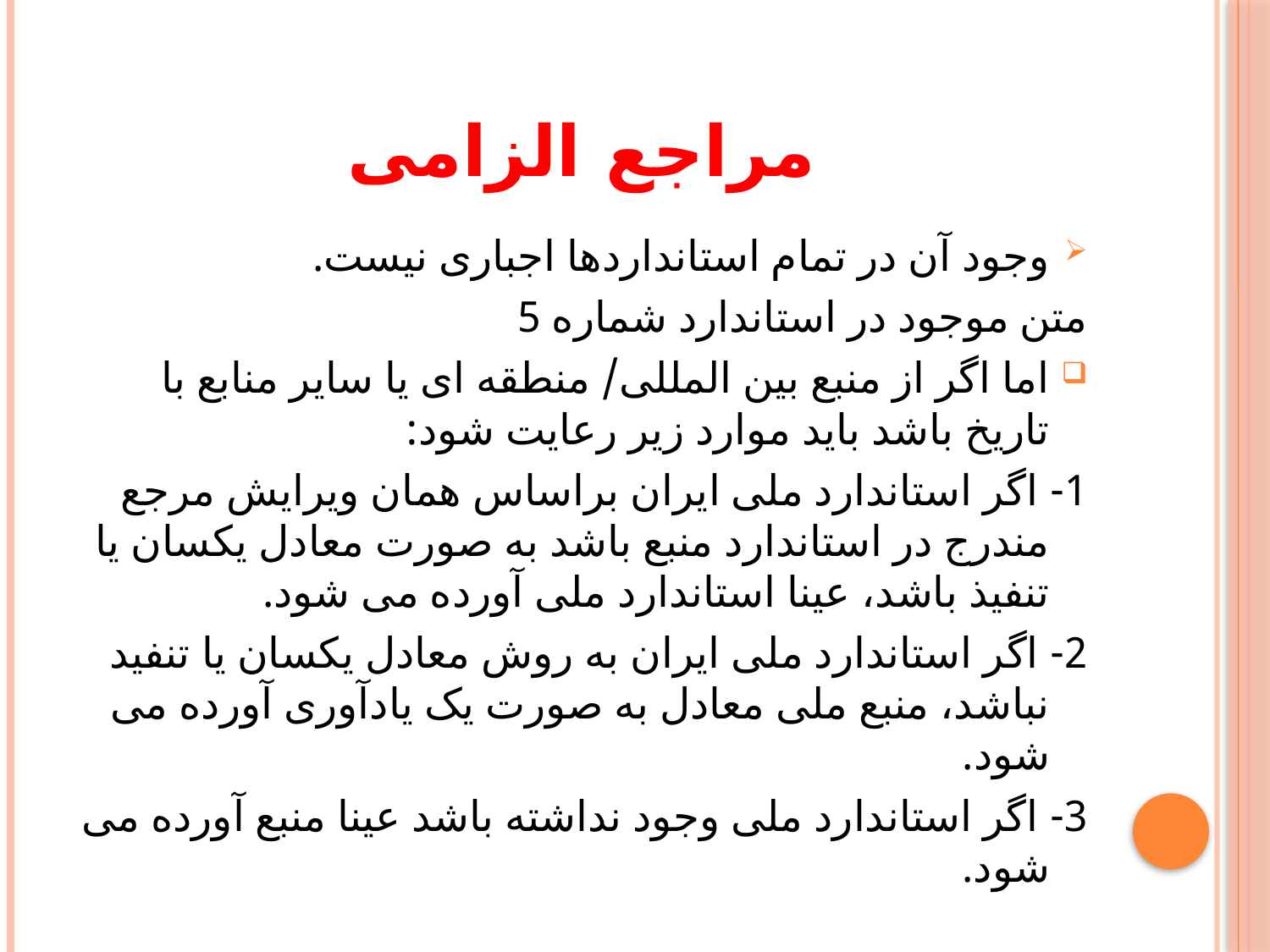

# مراجع الزامی
وجود آن در تمام استانداردها اجباری نیست.
متن موجود در استاندارد شماره 5
اما اگر از منبع بین المللی/ منطقه ای یا سایر منابع با تاریخ باشد باید موارد زیر رعایت شود:
1- اگر استاندارد ملی ایران براساس همان ویرایش مرجع مندرج در استاندارد منبع باشد به صورت معادل یکسان یا تنفیذ باشد، عینا استاندارد ملی آورده می شود.
2- اگر استاندارد ملی ایران به روش معادل یکسان یا تنفید نباشد، منبع ملی معادل به صورت یک یادآوری آورده می شود.
3- اگر استاندارد ملی وجود نداشته باشد عینا منبع آورده می شود.